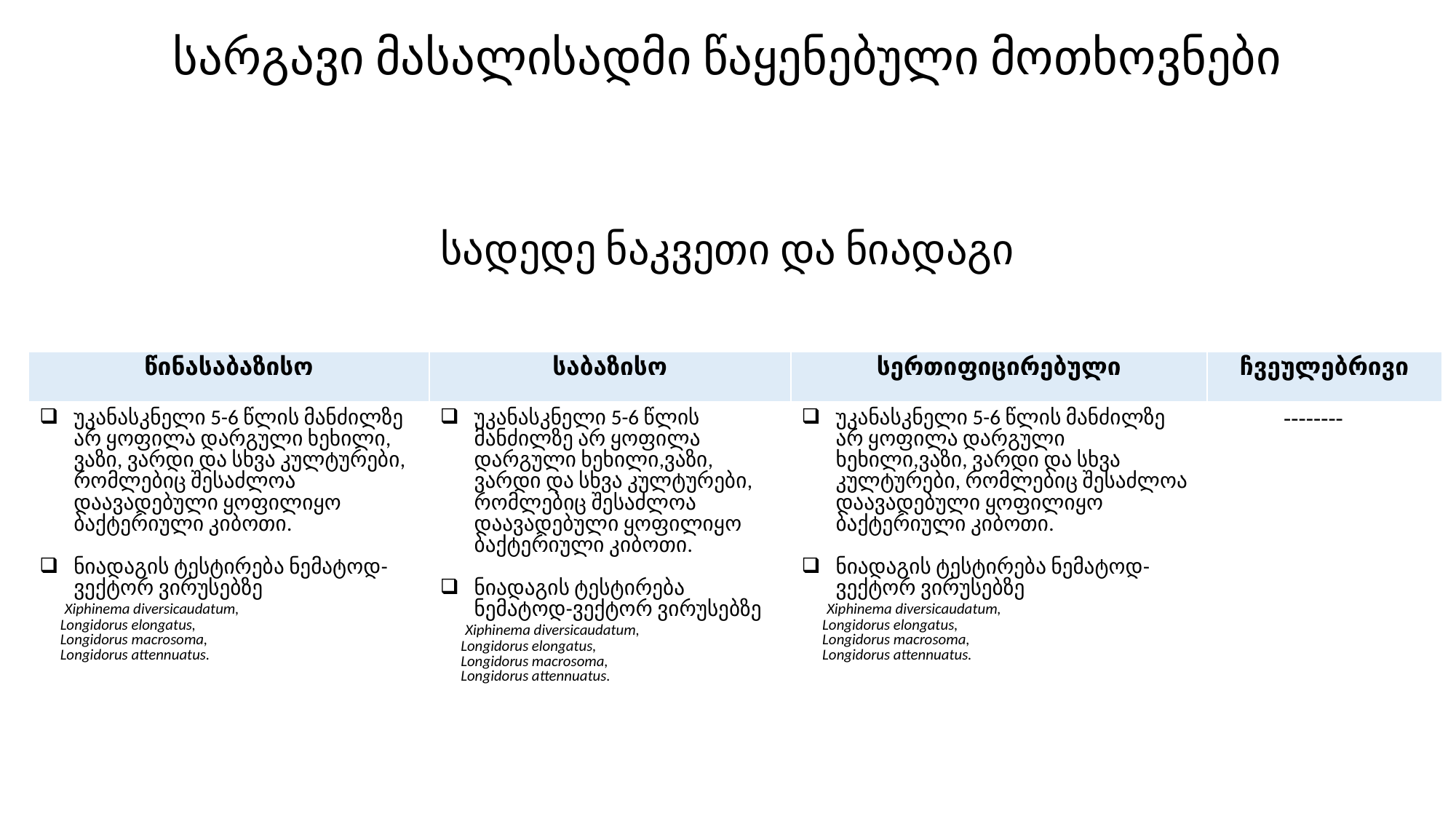

# სარგავი მასალისადმი წაყენებული მოთხოვნები
სადედე ნაკვეთი და ნიადაგი
| წინასაბაზისო | საბაზისო | სერთიფიცირებული | ჩვეულებრივი |
| --- | --- | --- | --- |
| უკანასკნელი 5-6 წლის მანძილზე არ ყოფილა დარგული ხეხილი, ვაზი, ვარდი და სხვა კულტურები, რომლებიც შესაძლოა დაავადებული ყოფილიყო ბაქტერიული კიბოთი. ნიადაგის ტესტირება ნემატოდ-ვექტორ ვირუსებზე Xiphinema diversicaudatum, Longidorus elongatus, Longidorus macrosoma, Longidorus attennuatus. | უკანასკნელი 5-6 წლის მანძილზე არ ყოფილა დარგული ხეხილი,ვაზი, ვარდი და სხვა კულტურები, რომლებიც შესაძლოა დაავადებული ყოფილიყო ბაქტერიული კიბოთი. ნიადაგის ტესტირება ნემატოდ-ვექტორ ვირუსებზე Xiphinema diversicaudatum, Longidorus elongatus, Longidorus macrosoma, Longidorus attennuatus. | უკანასკნელი 5-6 წლის მანძილზე არ ყოფილა დარგული ხეხილი,ვაზი, ვარდი და სხვა კულტურები, რომლებიც შესაძლოა დაავადებული ყოფილიყო ბაქტერიული კიბოთი. ნიადაგის ტესტირება ნემატოდ-ვექტორ ვირუსებზე Xiphinema diversicaudatum, Longidorus elongatus, Longidorus macrosoma, Longidorus attennuatus. | -------- |